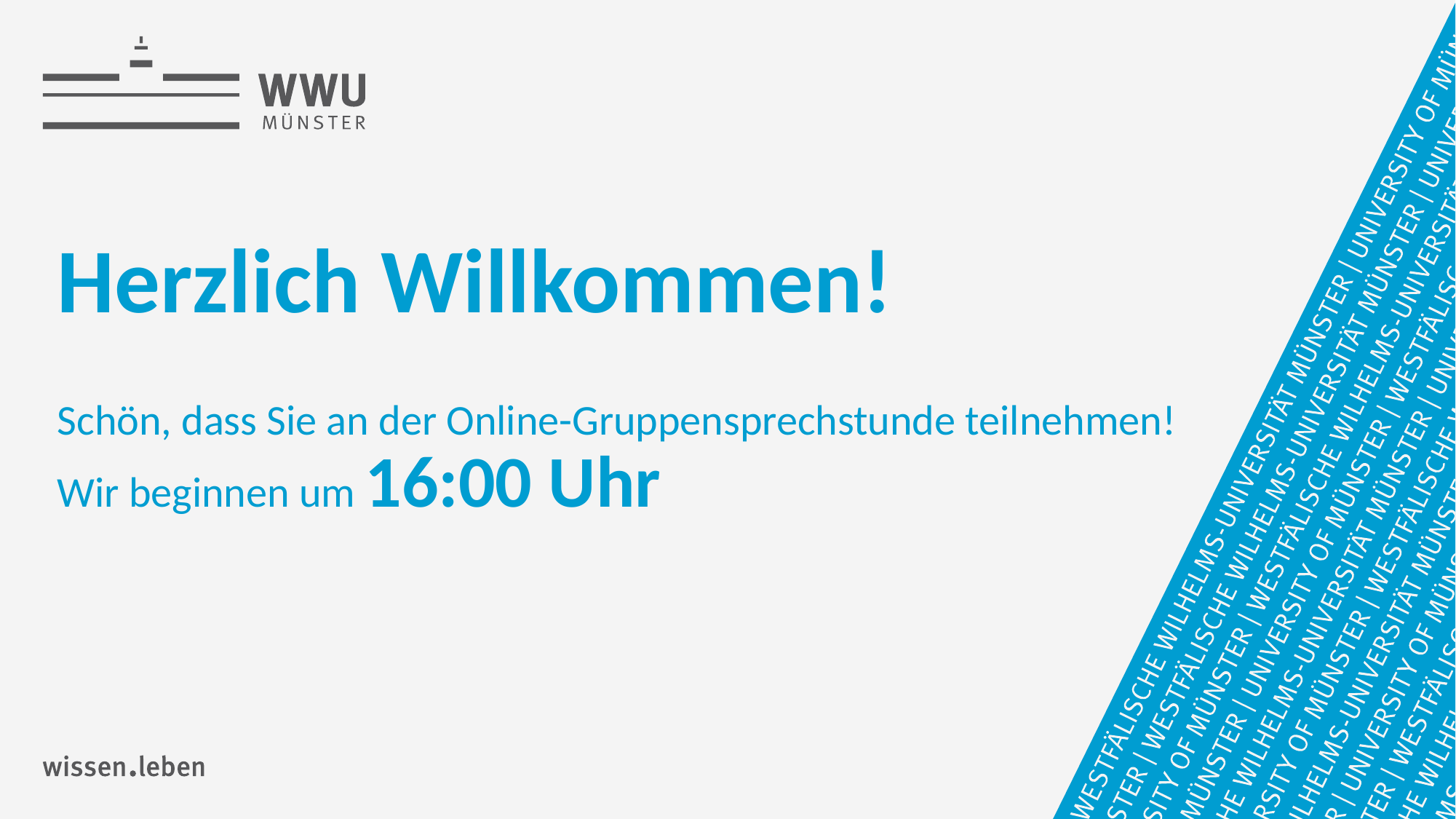

Hier steht der Titel der Präsentation
# Herzlich Willkommen! Schön, dass Sie an der Online-Gruppensprechstunde teilnehmen! Wir beginnen um 16:00 Uhr
Name: der Referentin / des Referenten
1